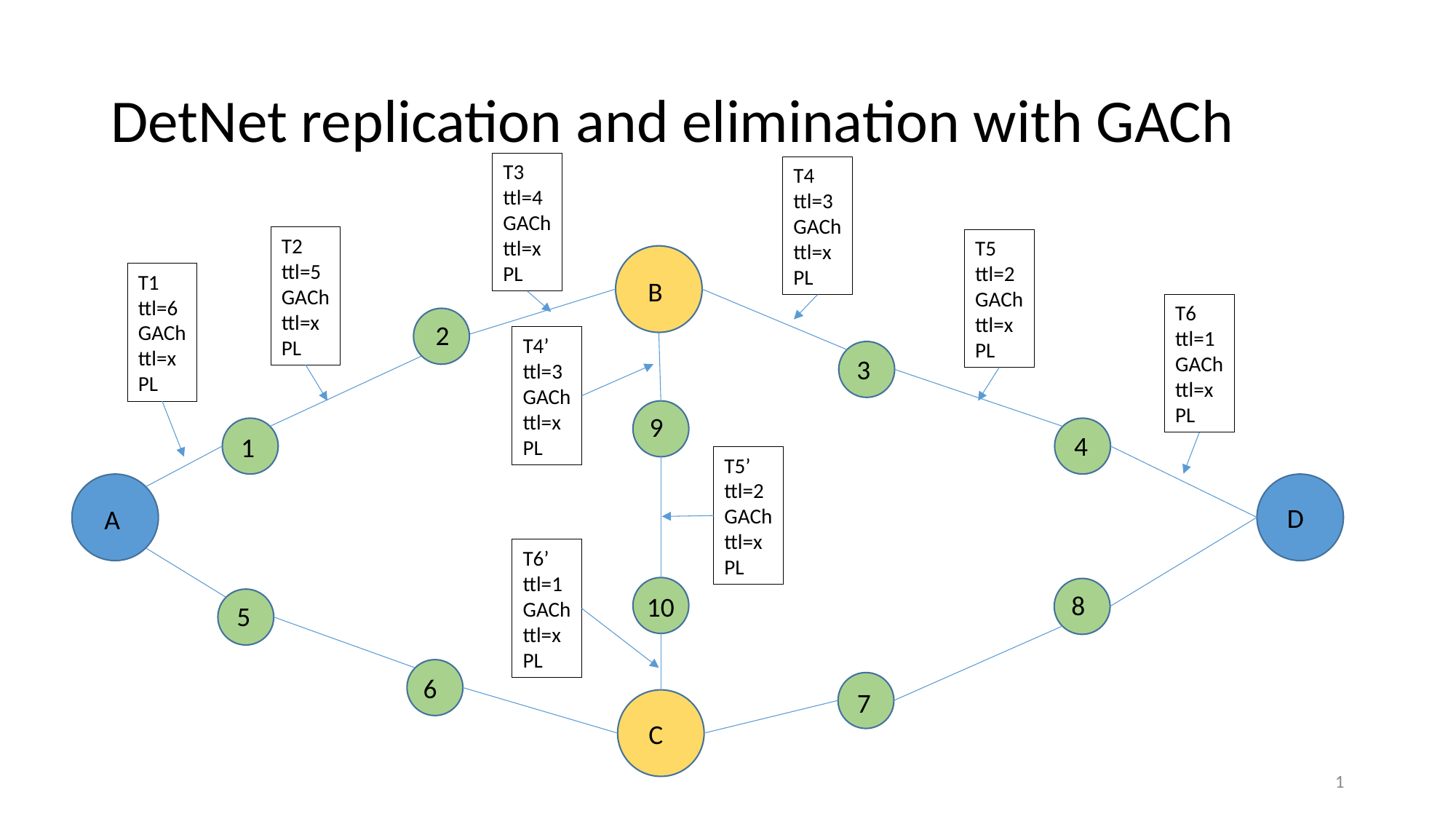

# DetNet replication and elimination with GACh
T3
ttl=4
GACh
ttl=x
PL
T4
ttl=3
GACh
ttl=x
PL
T2
ttl=5
GACh
ttl=x
PL
T5
ttl=2
GACh
ttl=x
PL

T1
ttl=6
GACh
ttl=x
PL
B
T6
ttl=1
GACh
ttl=x
PL

2
T4’
ttl=3
GACh
ttl=x
PL

3

9

4
1
T5’
ttl=2
GACh
ttl=x
PL

D
A
T6’
ttl=1
GACh
ttl=x
PL

8
10

5

6

7

C
1